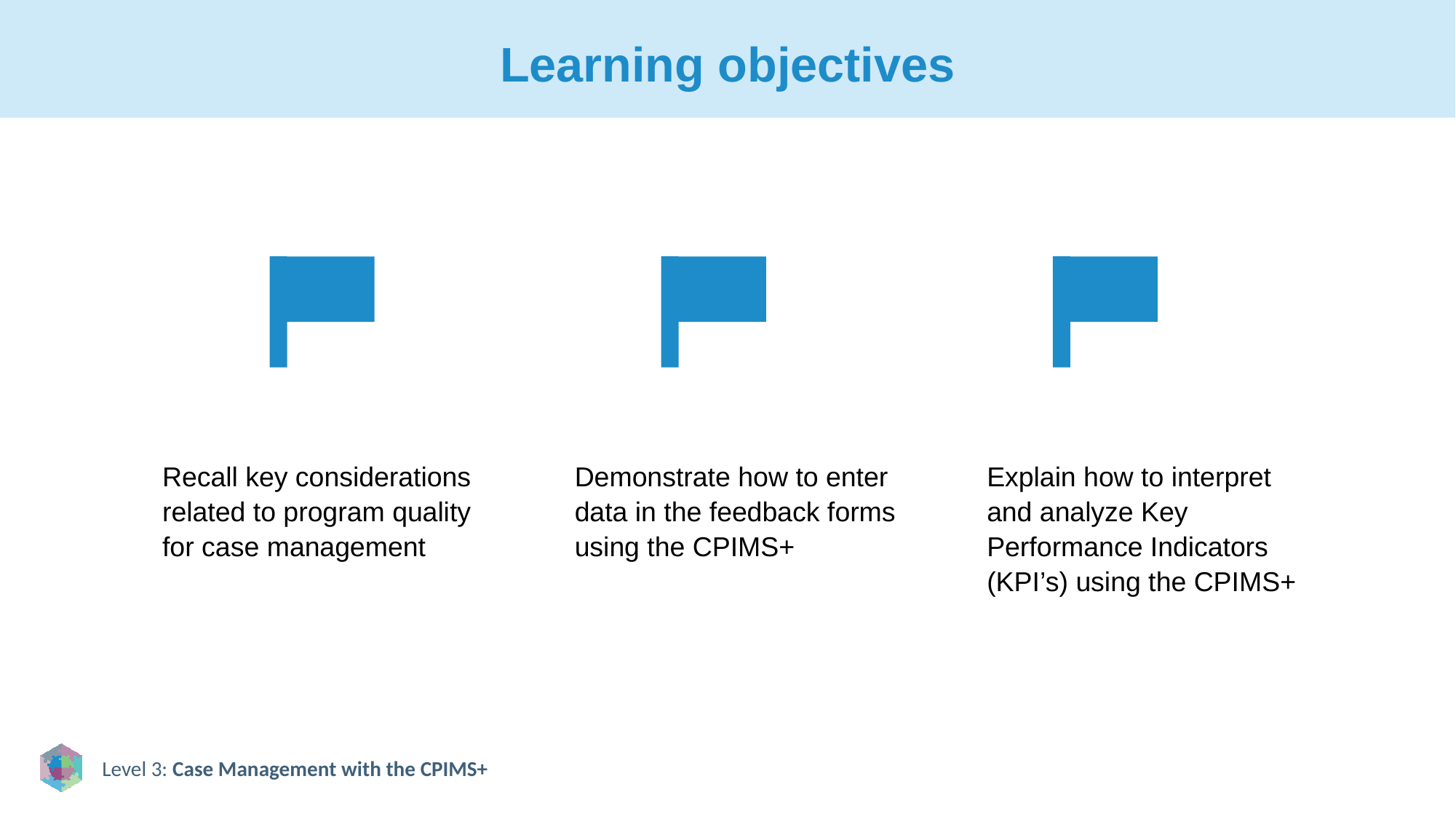

# Learning objectives

Recall key considerations related to program quality for case management
Demonstrate how to enter data in the feedback forms using the CPIMS+
Explain how to interpret and analyze Key Performance Indicators (KPI’s) using the CPIMS+